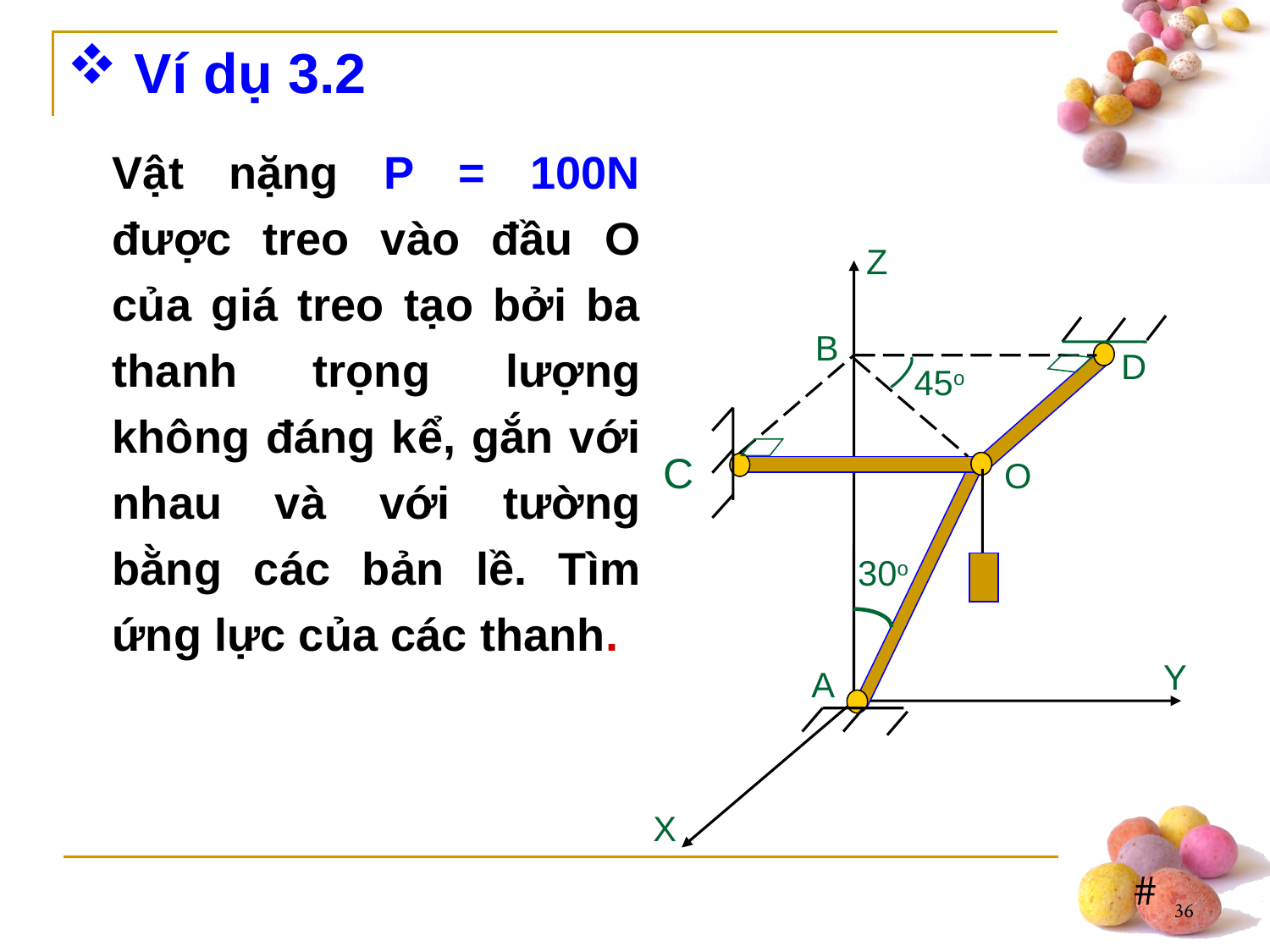

Ví dụ 3.2
Vật nặng P = 100N được treo vào đầu O của giá treo tạo bởi ba thanh trọng lượng không đáng kể, gắn với nhau và với tường bằng các bản lề. Tìm ứng lực của các thanh.
Z

B

D

45o

C

O

30o

Y
A

X
36